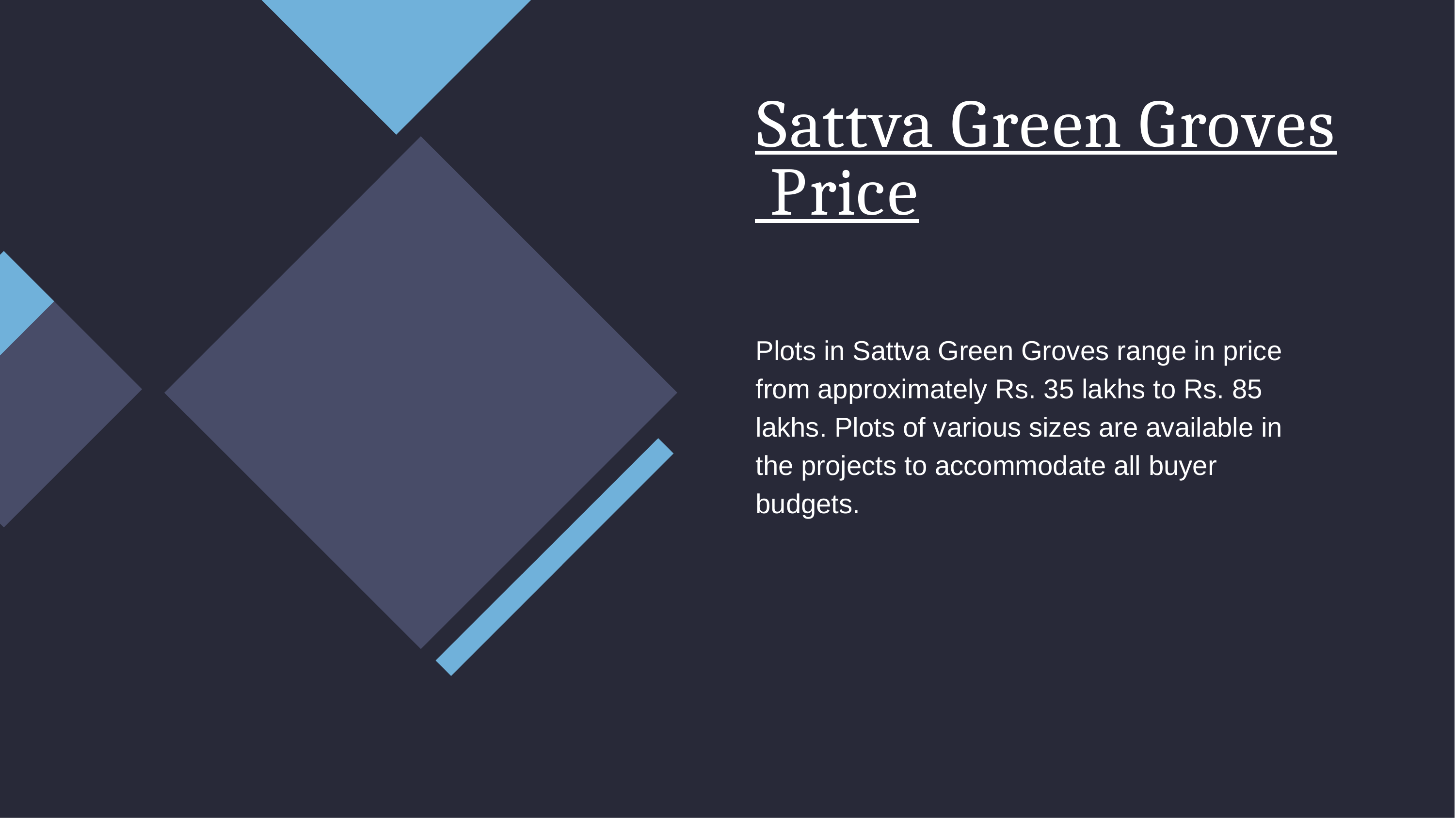

# Sattva Green Groves Price

Plots in Sattva Green Groves range in price from approximately Rs. 35 lakhs to Rs. 85 lakhs. Plots of various sizes are available in the projects to accommodate all buyer budgets.